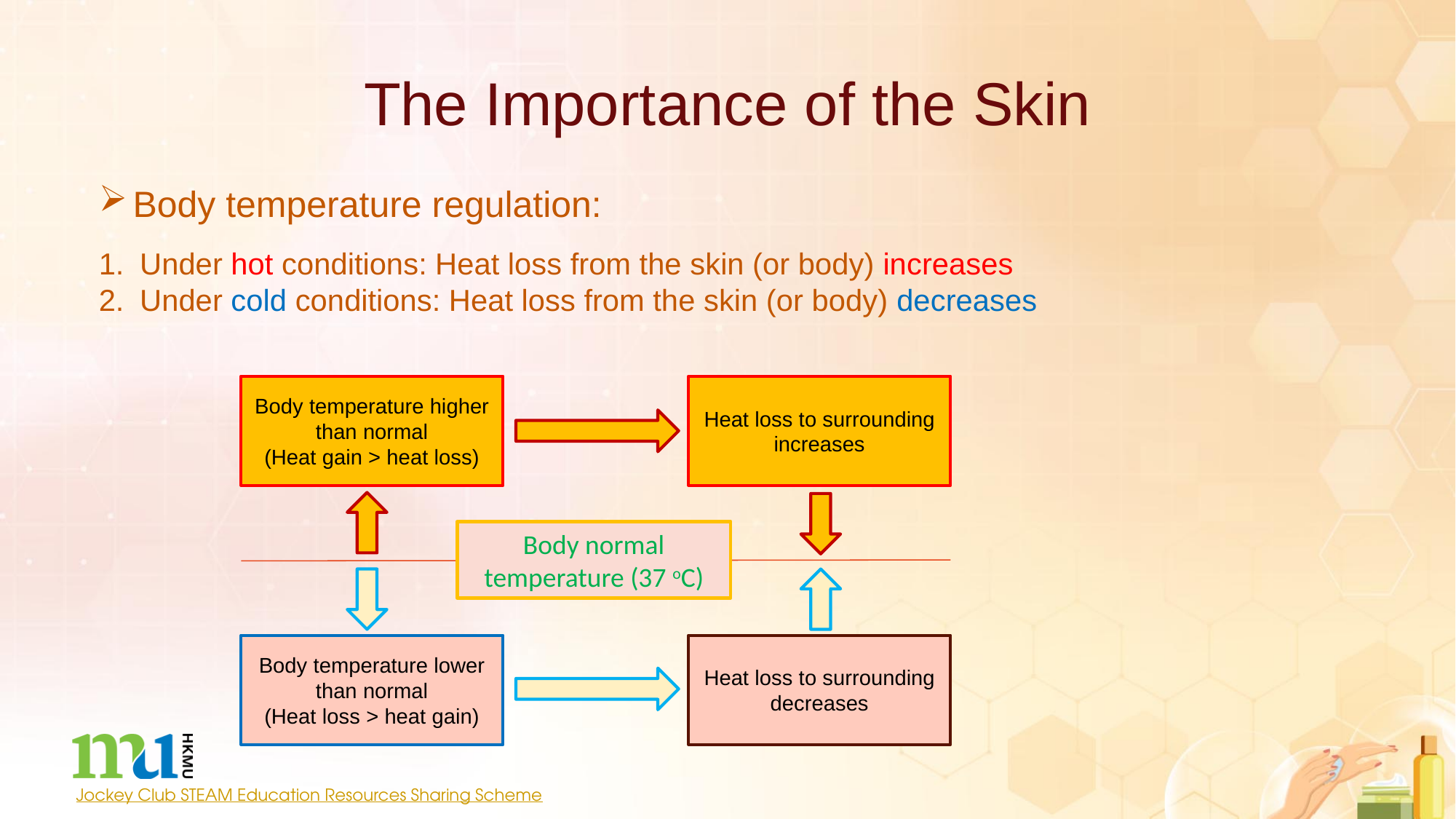

# The Importance of the Skin
Body temperature regulation:
Under hot conditions: Heat loss from the skin (or body) increases
Under cold conditions: Heat loss from the skin (or body) decreases
Body temperature higher than normal
(Heat gain > heat loss)
Heat loss to surrounding increases

Body normal temperature (37 oC)

Body temperature lower than normal
(Heat loss > heat gain)
Heat loss to surrounding decreases